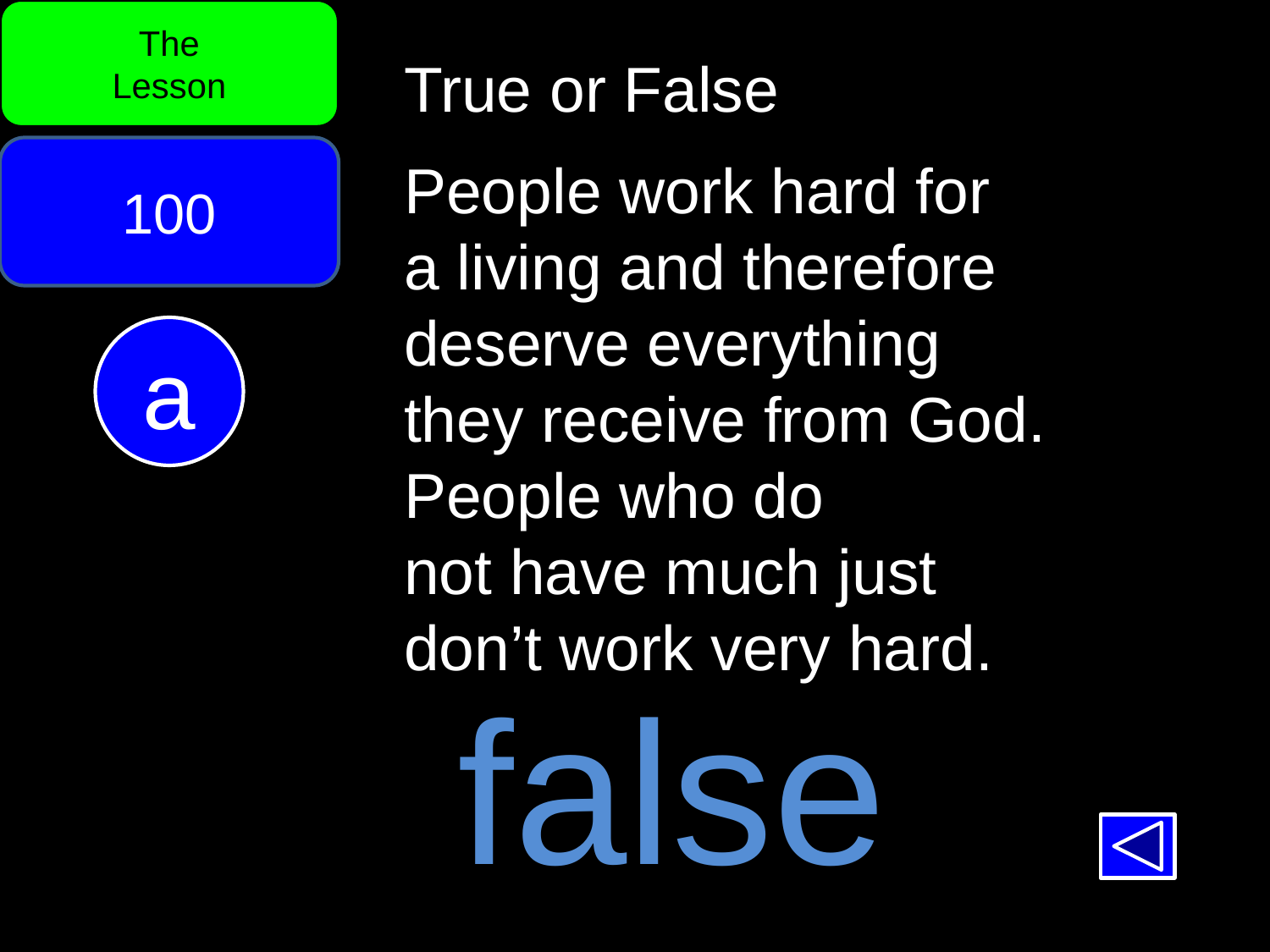

The
Lesson
True or False

People work hard for
a living and therefore
deserve everything
they receive from God. People who do
not have much just
don’t work very hard.
100
a
false